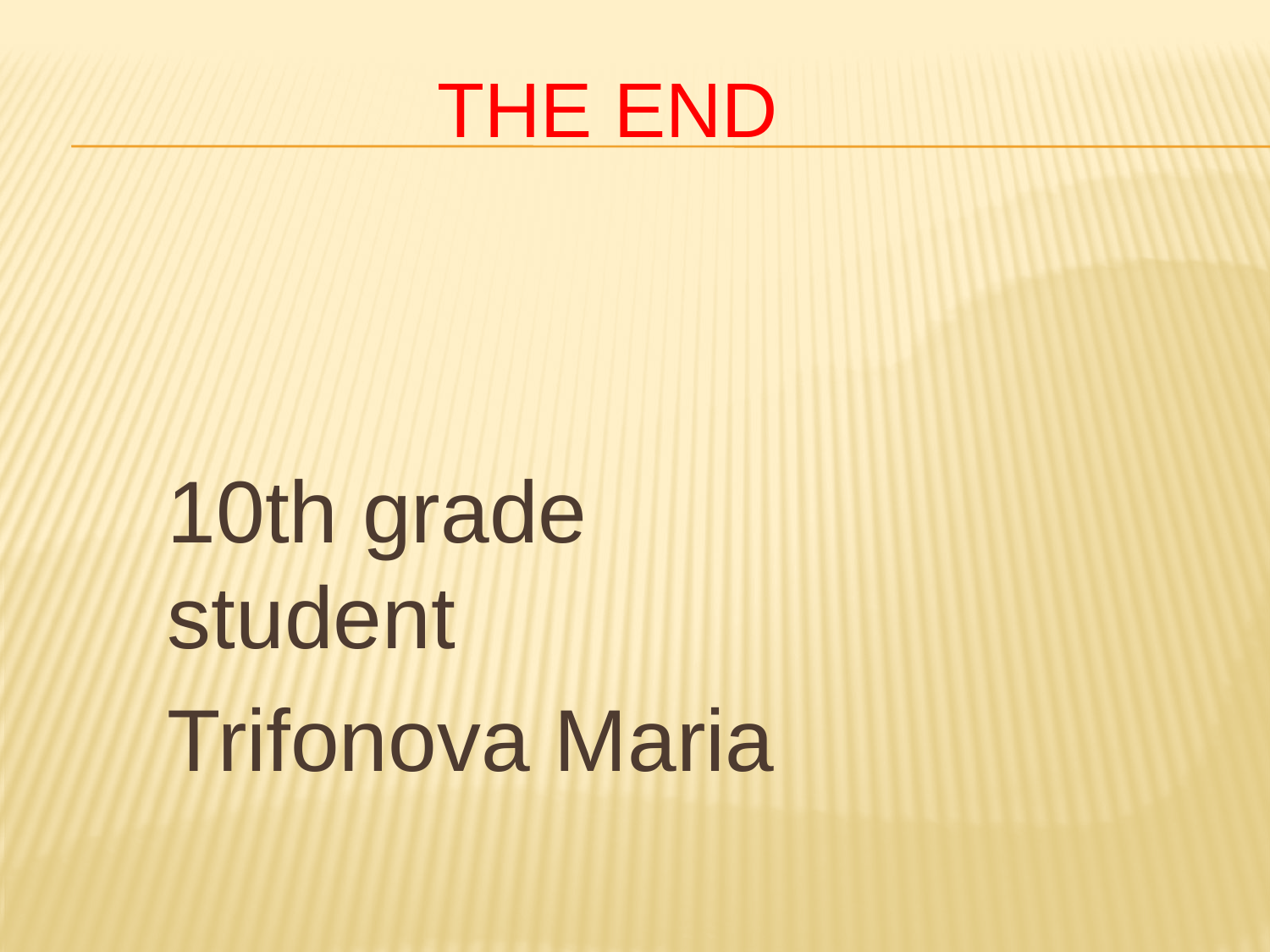

# The end

10th grade student
Trifonova Maria